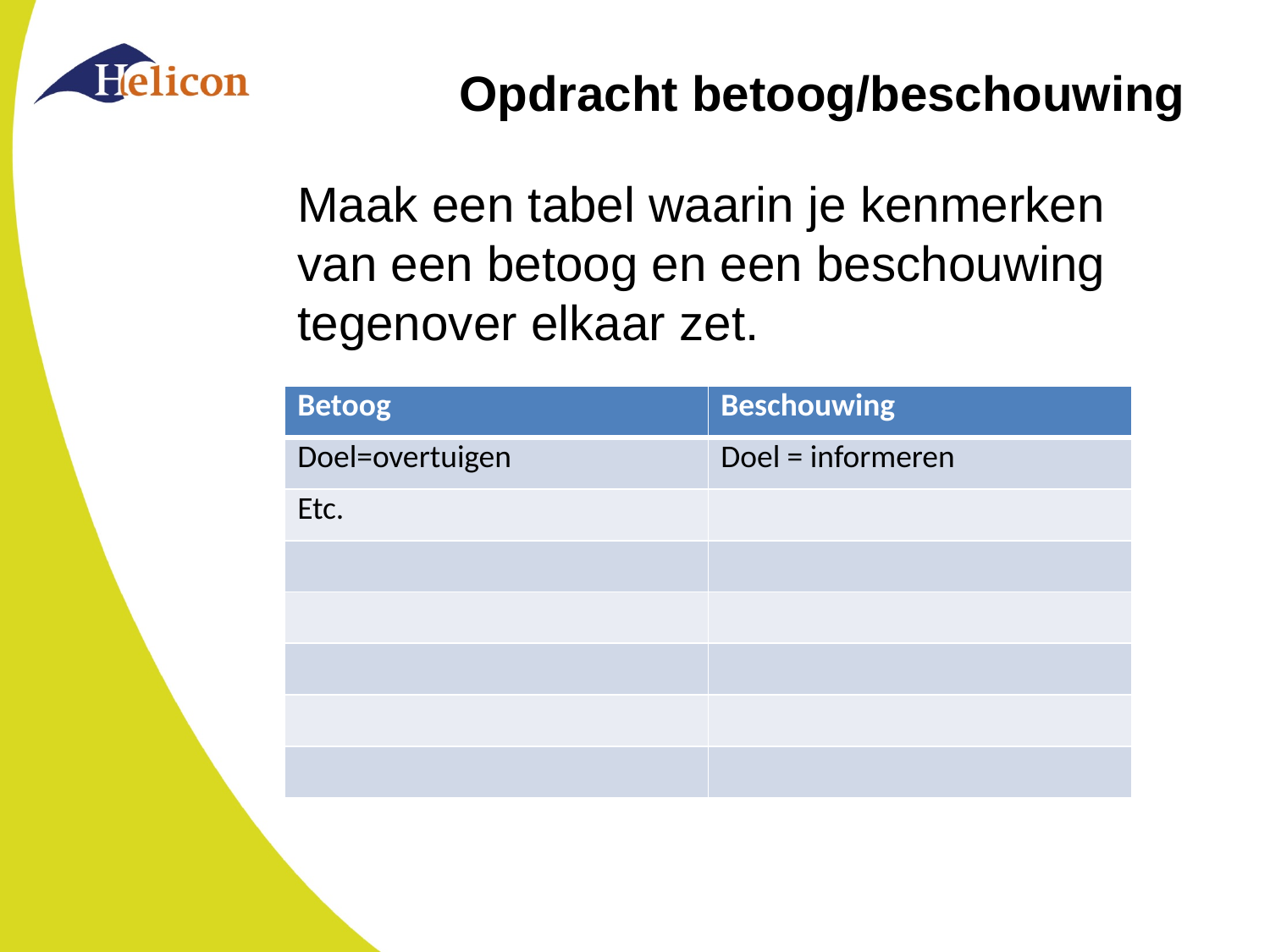

# Opdracht betoog/beschouwing
Maak een tabel waarin je kenmerken van een betoog en een beschouwing tegenover elkaar zet.

| Betoog | Beschouwing |
| --- | --- |
| Doel=overtuigen | Doel = informeren |
| Etc. |  |
|  |  |
|  |  |
|  |  |
|  |  |
|  |  |